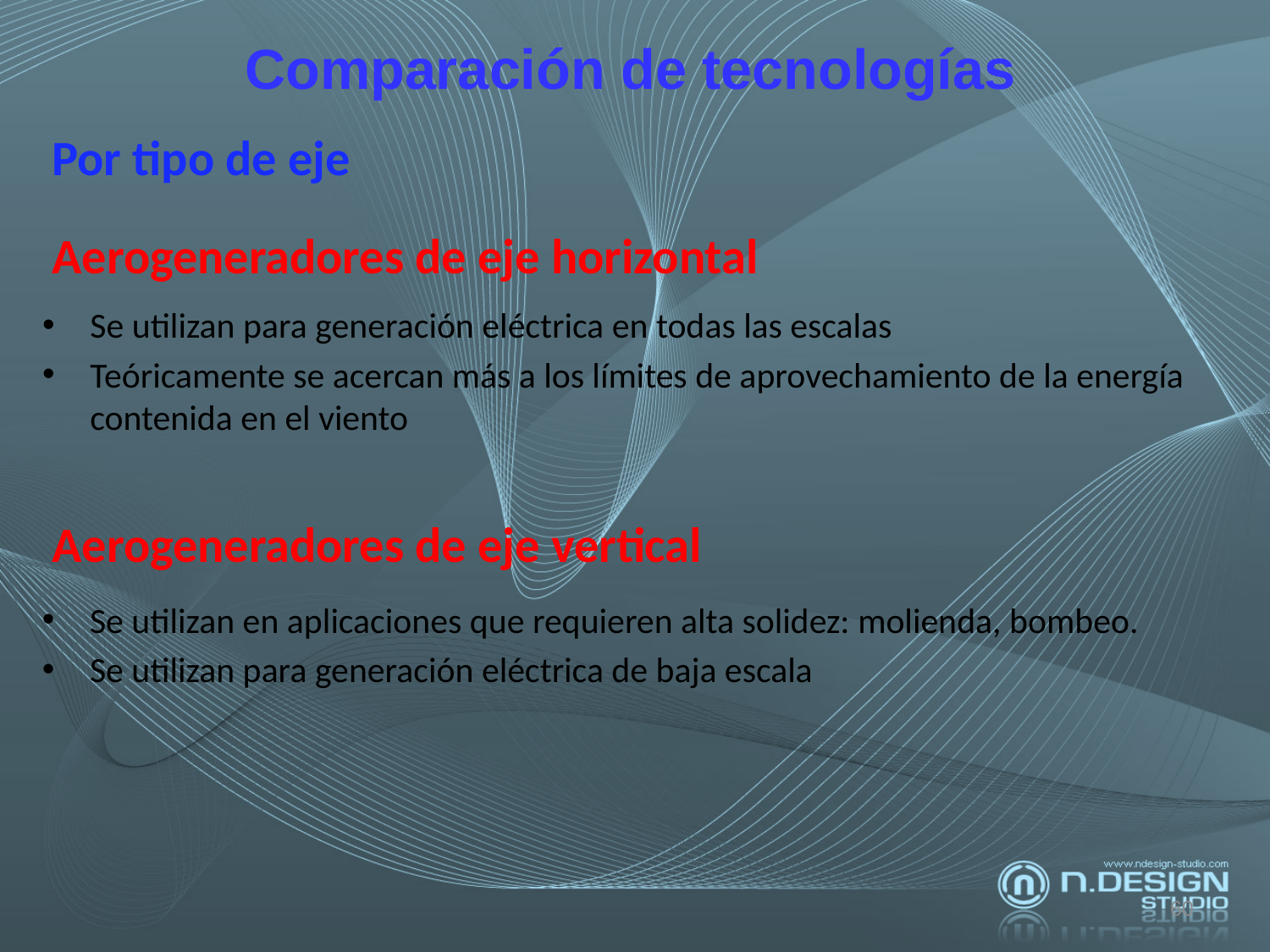

Comparación de tecnologías
Por tipo de eje
# Aerogeneradores de eje horizontal
Se utilizan para generación eléctrica en todas las escalas
Teóricamente se acercan más a los límites de aprovechamiento de la energía contenida en el viento
Aerogeneradores de eje vertical
Se utilizan en aplicaciones que requieren alta solidez: molienda, bombeo.
Se utilizan para generación eléctrica de baja escala
60